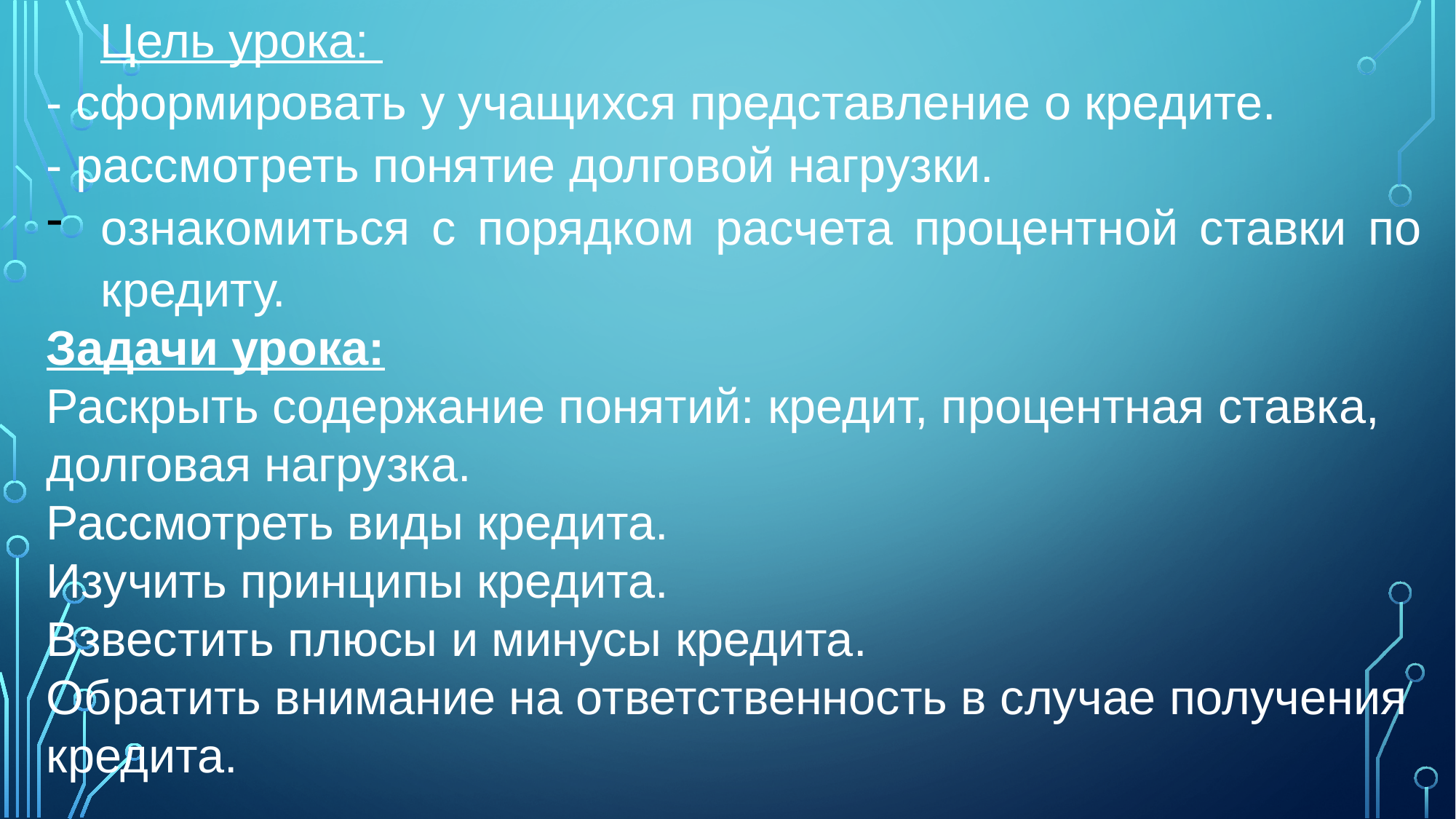

Цель урока:
- сформировать у учащихся представление о кредите.
- рассмотреть понятие долговой нагрузки.
ознакомиться с порядком расчета процентной ставки по кредиту.
Задачи урока:
Раскрыть содержание понятий: кредит, процентная ставка, долговая нагрузка.
Рассмотреть виды кредита.
Изучить принципы кредита.
Взвестить плюсы и минусы кредита.
Обратить внимание на ответственность в случае получения кредита.